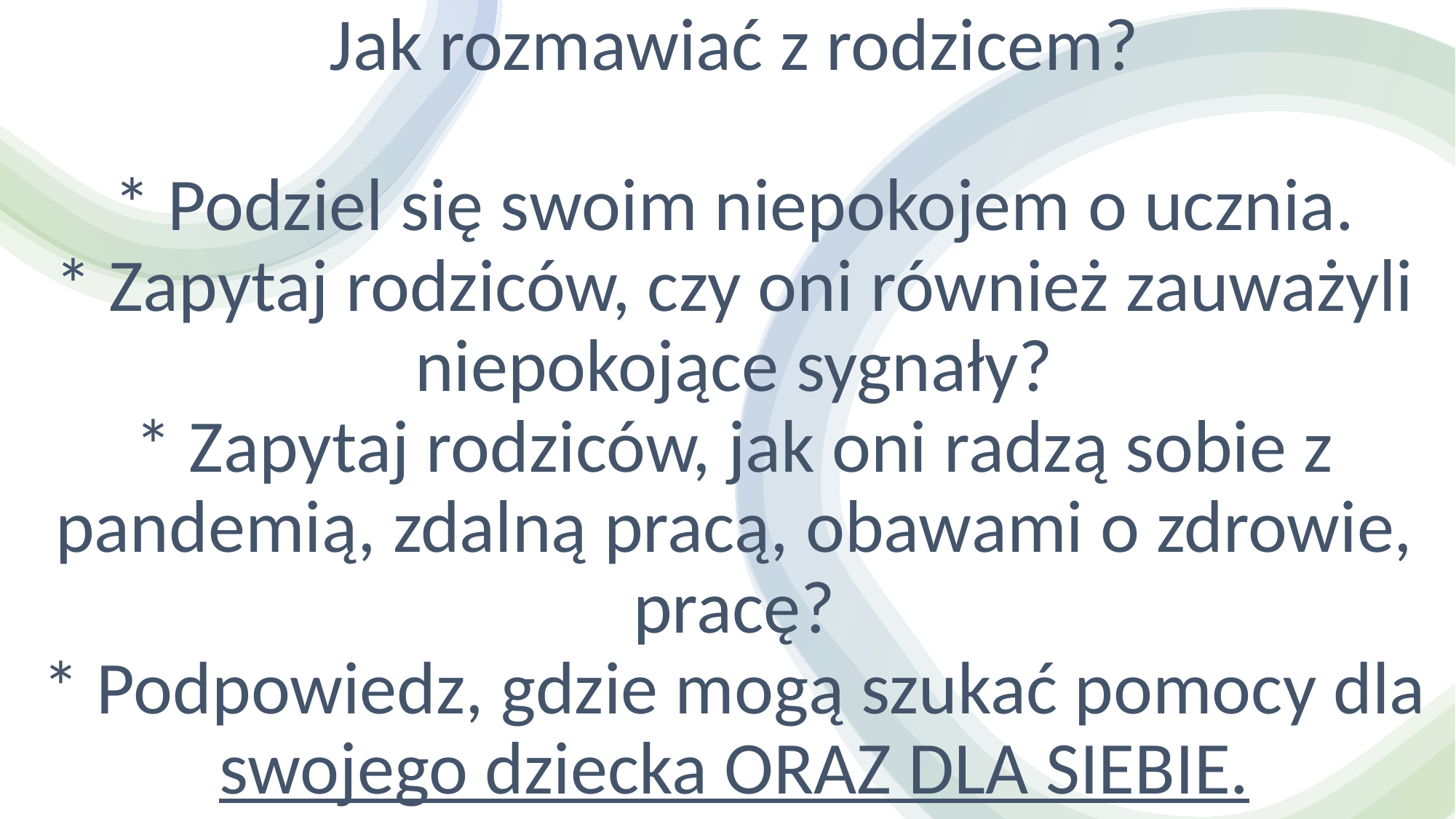

# Jak rozmawiać z rodzicem? * Podziel się swoim niepokojem o ucznia. * Zapytaj rodziców, czy oni również zauważyli niepokojące sygnały? * Zapytaj rodziców, jak oni radzą sobie z pandemią, zdalną pracą, obawami o zdrowie, pracę? * Podpowiedz, gdzie mogą szukać pomocy dla swojego dziecka ORAZ DLA SIEBIE.